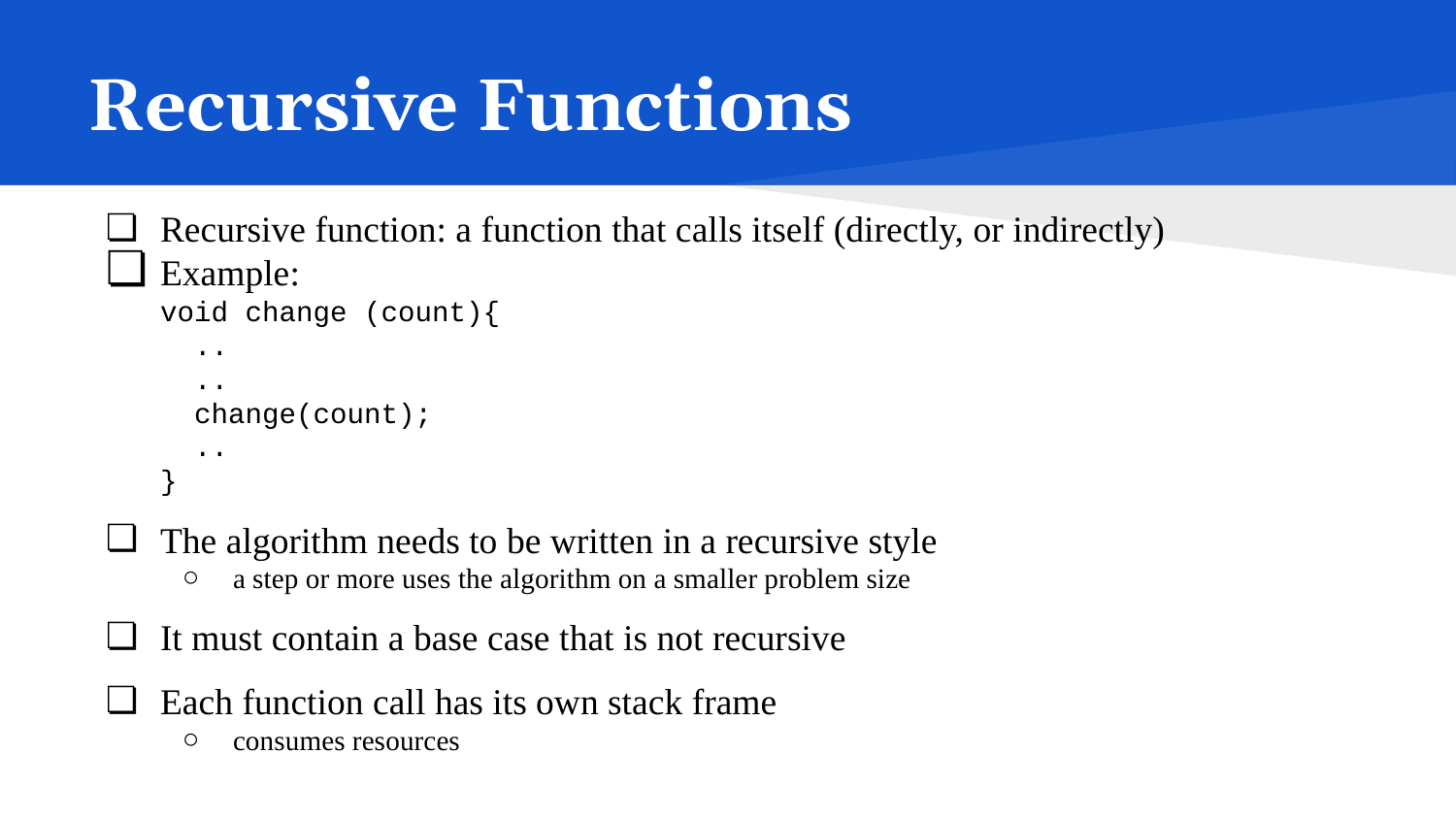

# Recursive Functions
Recursive function: a function that calls itself (directly, or indirectly)
Example:
void change (count){
  ..
  ..
  change(count);
  ..
}
The algorithm needs to be written in a recursive style
a step or more uses the algorithm on a smaller problem size
It must contain a base case that is not recursive
Each function call has its own stack frame
consumes resources